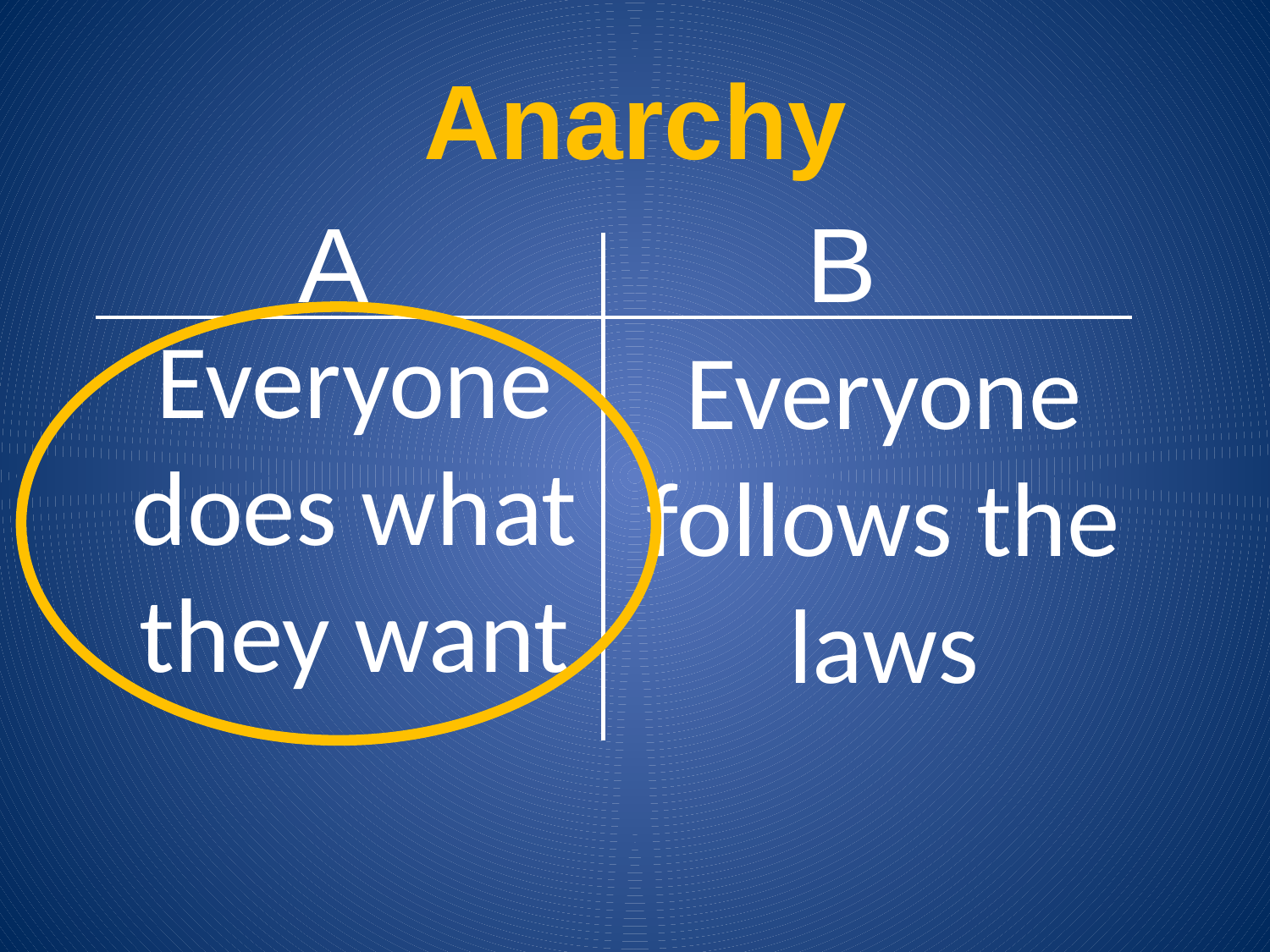

# Anarchy
A
B

Everyone does what they want
Everyone follows the laws